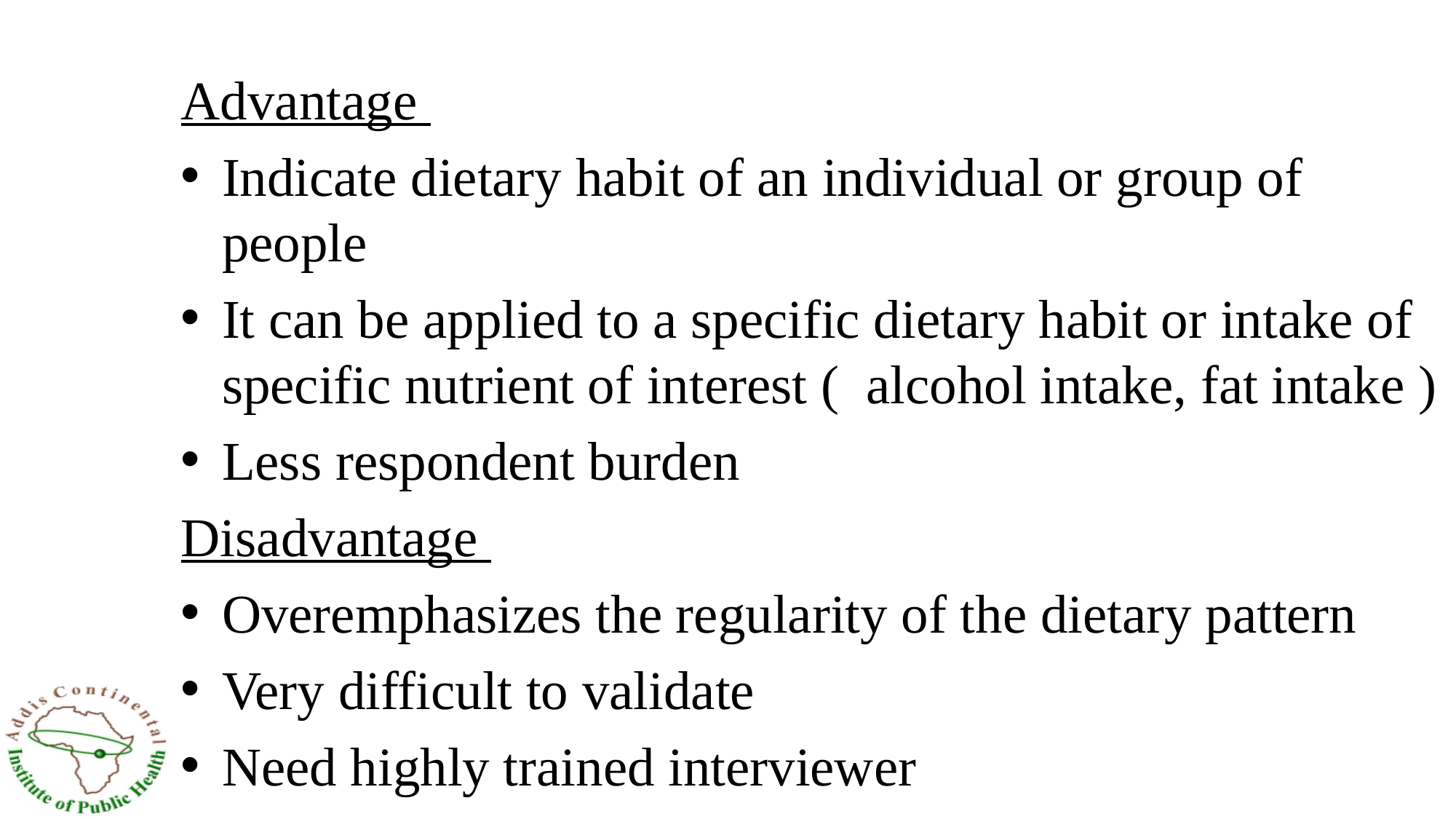

Advantage
Indicate dietary habit of an individual or group of people
It can be applied to a specific dietary habit or intake of specific nutrient of interest (  alcohol intake, fat intake )
Less respondent burden
Disadvantage
Overemphasizes the regularity of the dietary pattern
Very difficult to validate
Need highly trained interviewer